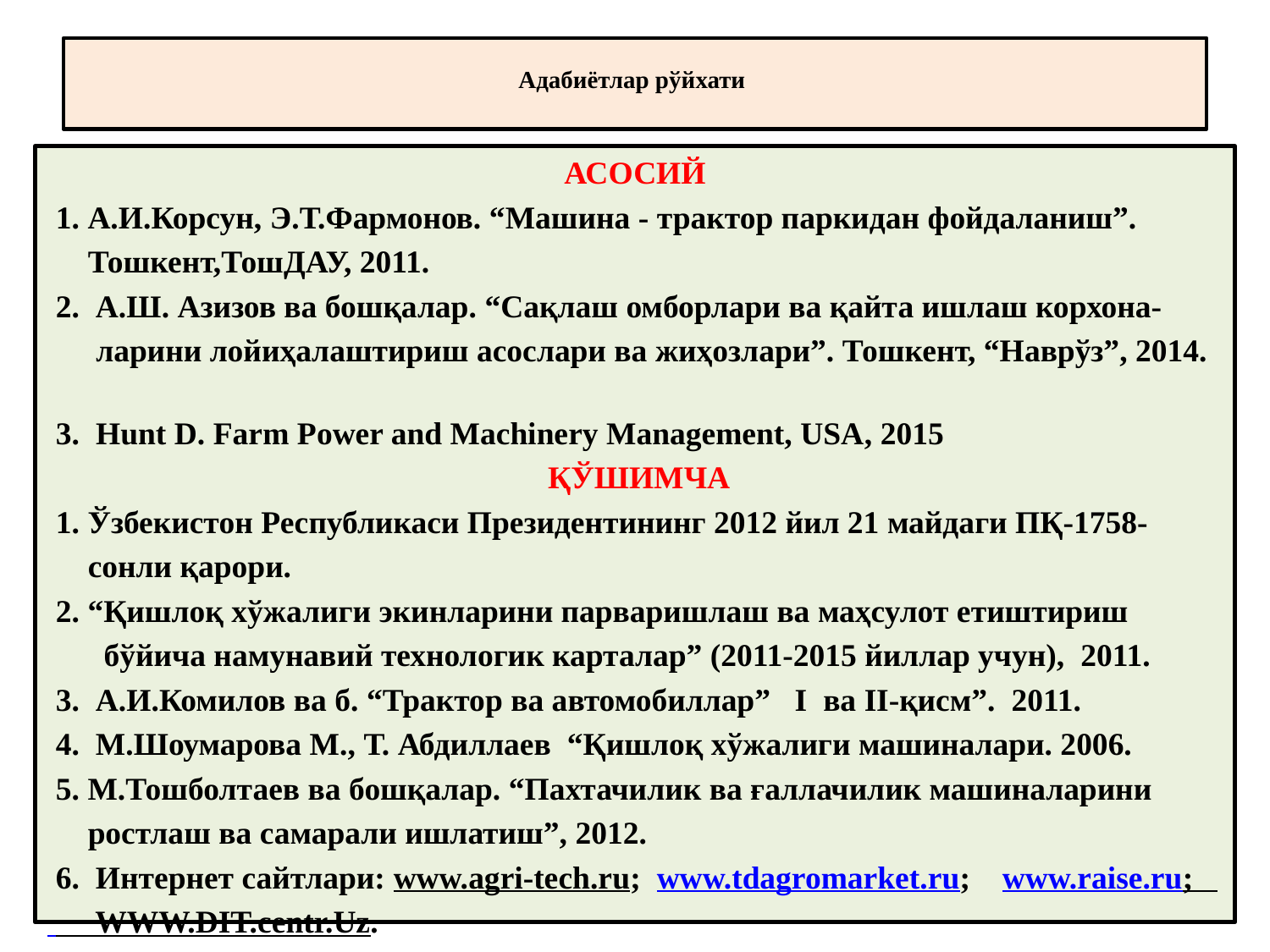

# Адабиётлар рўйхати
АСОСИЙ
 1. А.И.Корсун, Э.Т.Фармонов. “Машина - трактор паркидан фойдаланиш”.
     Тошкент,ТошДАУ, 2011.
 2.  А.Ш. Азизов ва бошқалар. “Сақлаш омборлари ва қайта ишлаш корхона-
      ларини лойиҳалаштириш асослари ва жиҳозлари”. Тошкент, “Наврўз”, 2014.
 3.  Hunt D. Farm Power and Machinery Management, USA, 2015
 ҚЎШИМЧА
 1. Ўзбекистон Республикаси Президентининг 2012 йил 21 майдаги ПҚ-1758-
     сонли қарори.
 2. “Қишлоқ хўжалиги экинларини парваришлаш ва маҳсулот етиштириш
       бўйича намунавий технологик карталар” (2011-2015 йиллар учун),  2011.
 3.  А.И.Комилов ва б. “Трактор ва автомобиллар”   I  ва II-қисм”.  2011.
 4.  М.Шоумарова М., Т. Абдиллаев  “Қишлоқ хўжалиги машиналари. 2006.
 5. М.Тошболтаев ва бошқалар. “Пахтачилик ва ғаллачилик машиналарини
     ростлаш ва самарали ишлатиш”, 2012.
 6.  Интернет сайтлари: www.agri-tech.ru;  www.tdagromarket.ru;    www.raise.ru;
      WWW.DIT.centr.Uz.